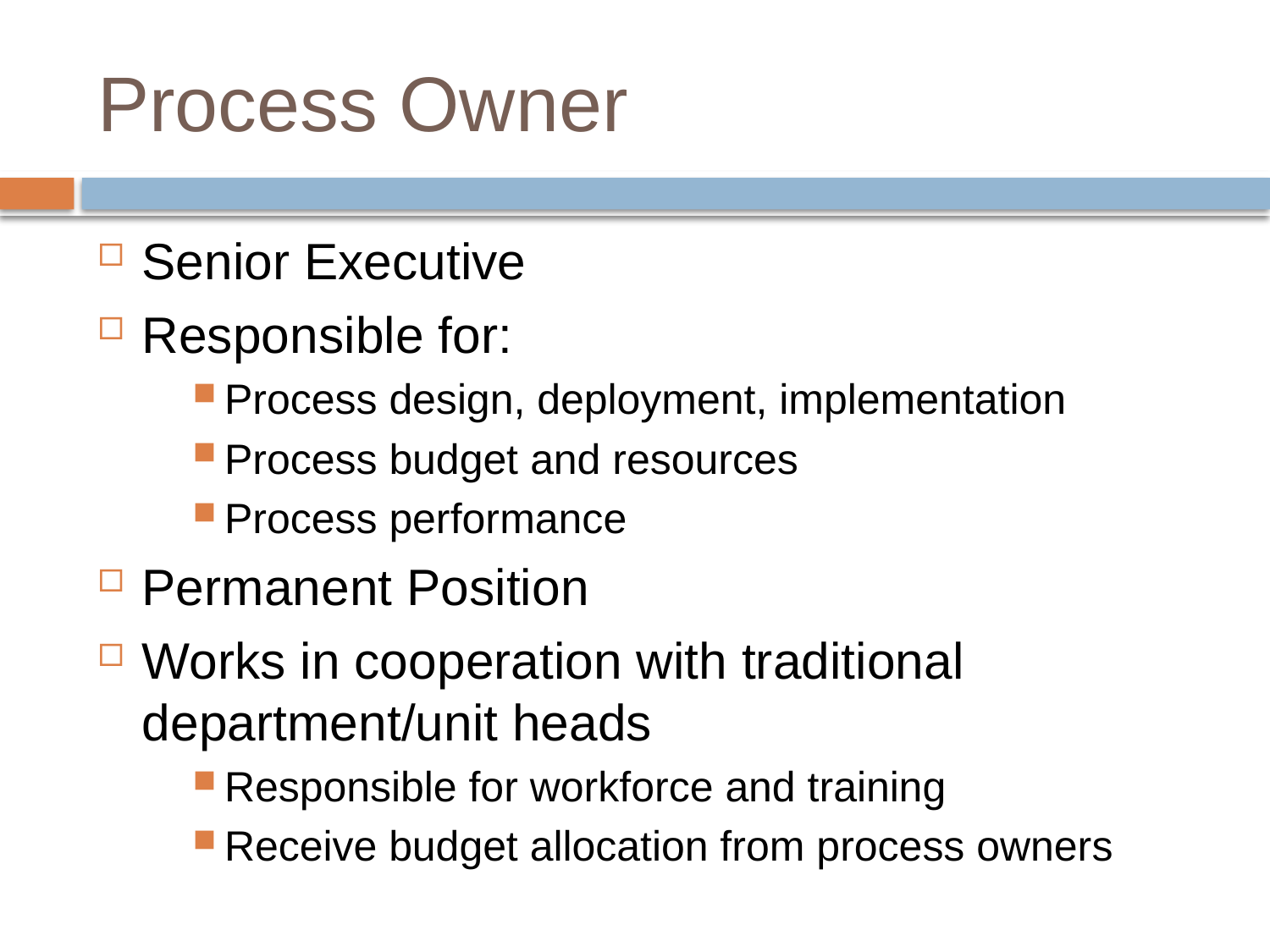

# Process Owner
Senior Executive
Responsible for:
Process design, deployment, implementation
Process budget and resources
Process performance
Permanent Position
Works in cooperation with traditional department/unit heads
Responsible for workforce and training
Receive budget allocation from process owners